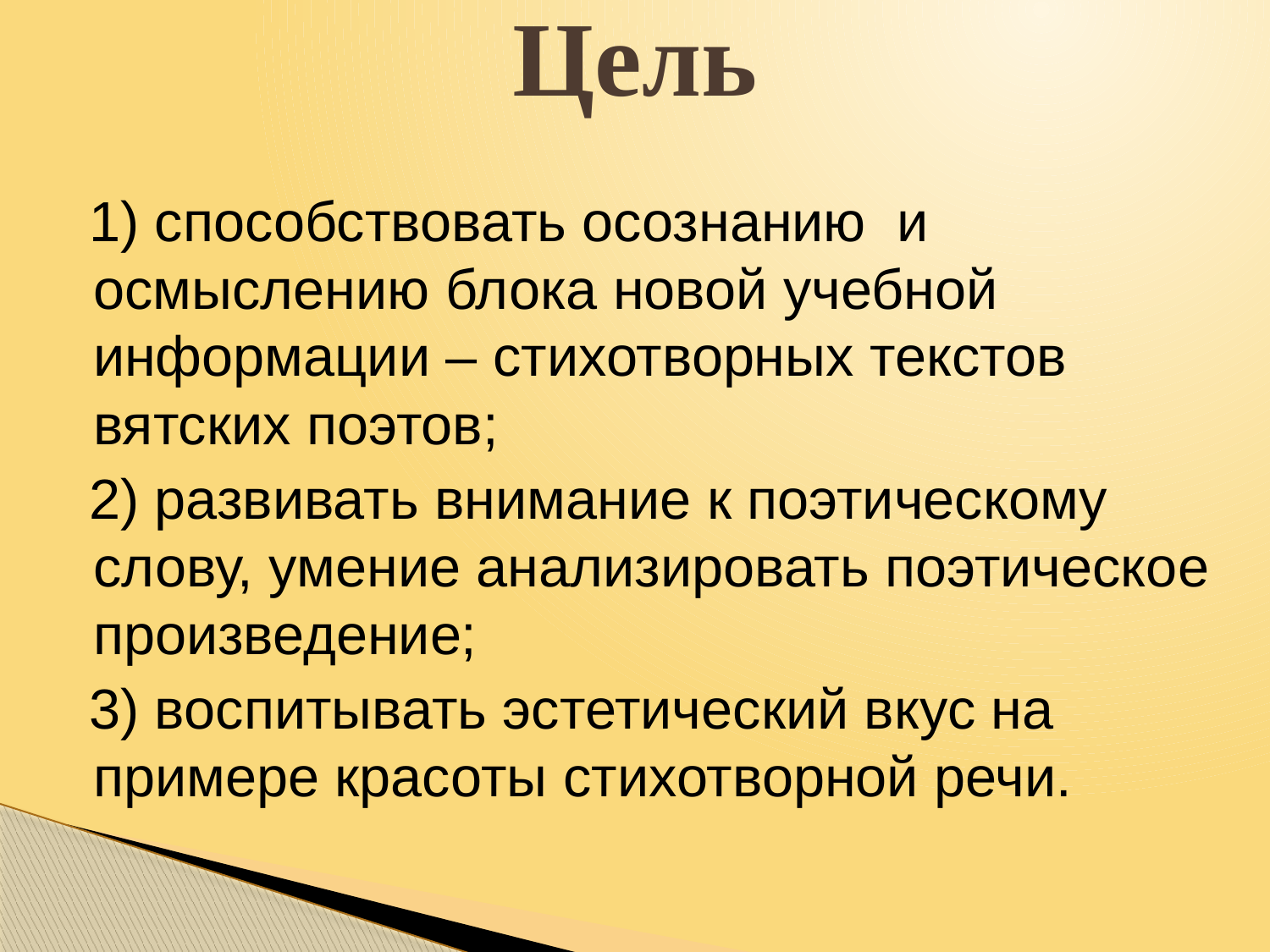

# Цель
  1) способствовать осознанию  и осмыслению блока новой учебной информации – стихотворных текстов вятских поэтов;
  2) развивать внимание к поэтическому  слову, умение анализировать поэтическое произведение;
  3) воспитывать эстетический вкус на примере красоты стихотворной речи.